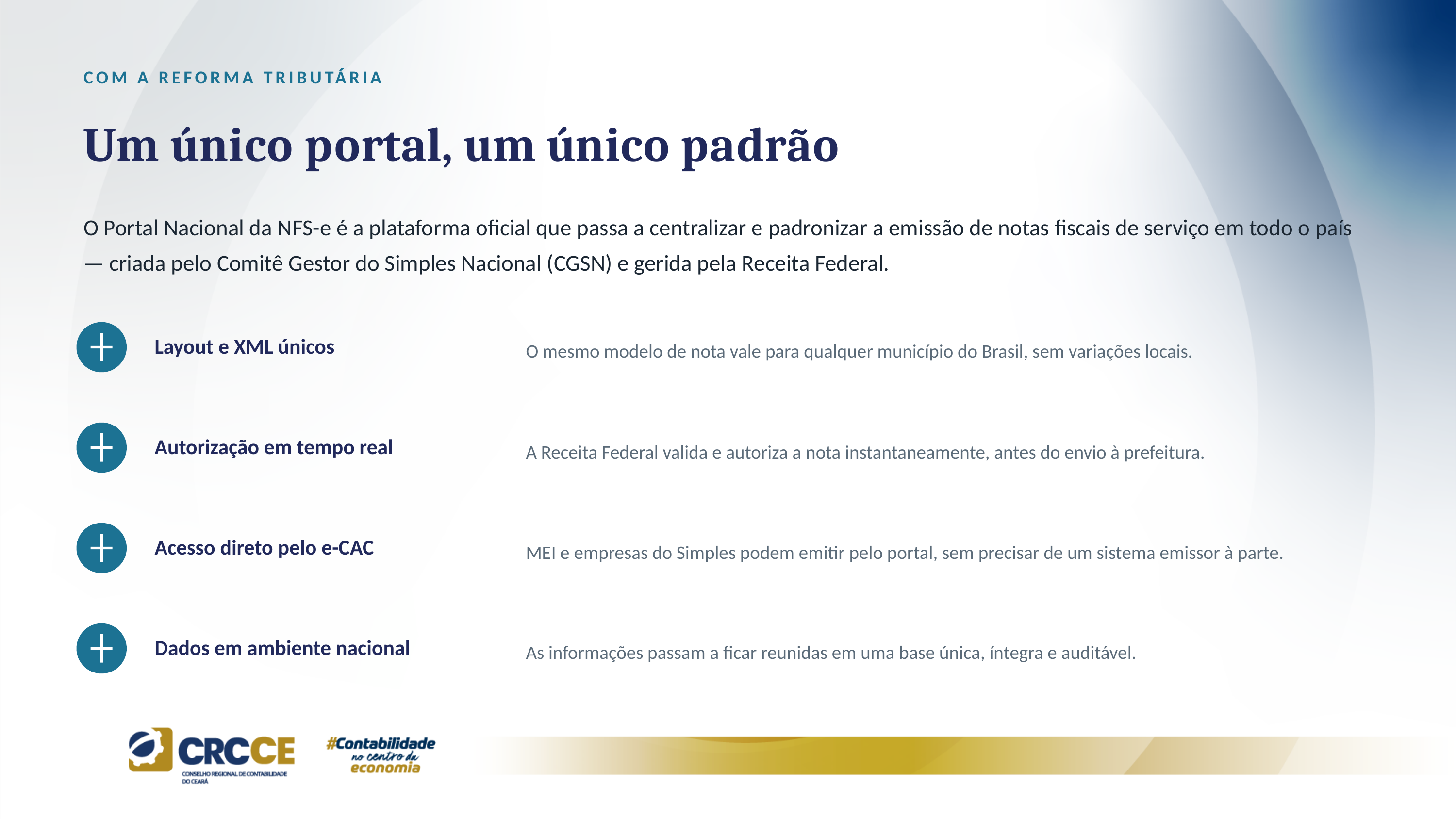

COM A REFORMA TRIBUTÁRIA
Um único portal, um único padrão
O Portal Nacional da NFS-e é a plataforma oficial que passa a centralizar e padronizar a emissão de notas fiscais de serviço em todo o país — criada pelo Comitê Gestor do Simples Nacional (CGSN) e gerida pela Receita Federal.
Layout e XML únicos
O mesmo modelo de nota vale para qualquer município do Brasil, sem variações locais.

Autorização em tempo real
A Receita Federal valida e autoriza a nota instantaneamente, antes do envio à prefeitura.

Acesso direto pelo e-CAC
MEI e empresas do Simples podem emitir pelo portal, sem precisar de um sistema emissor à parte.

Dados em ambiente nacional
As informações passam a ficar reunidas em uma base única, íntegra e auditável.